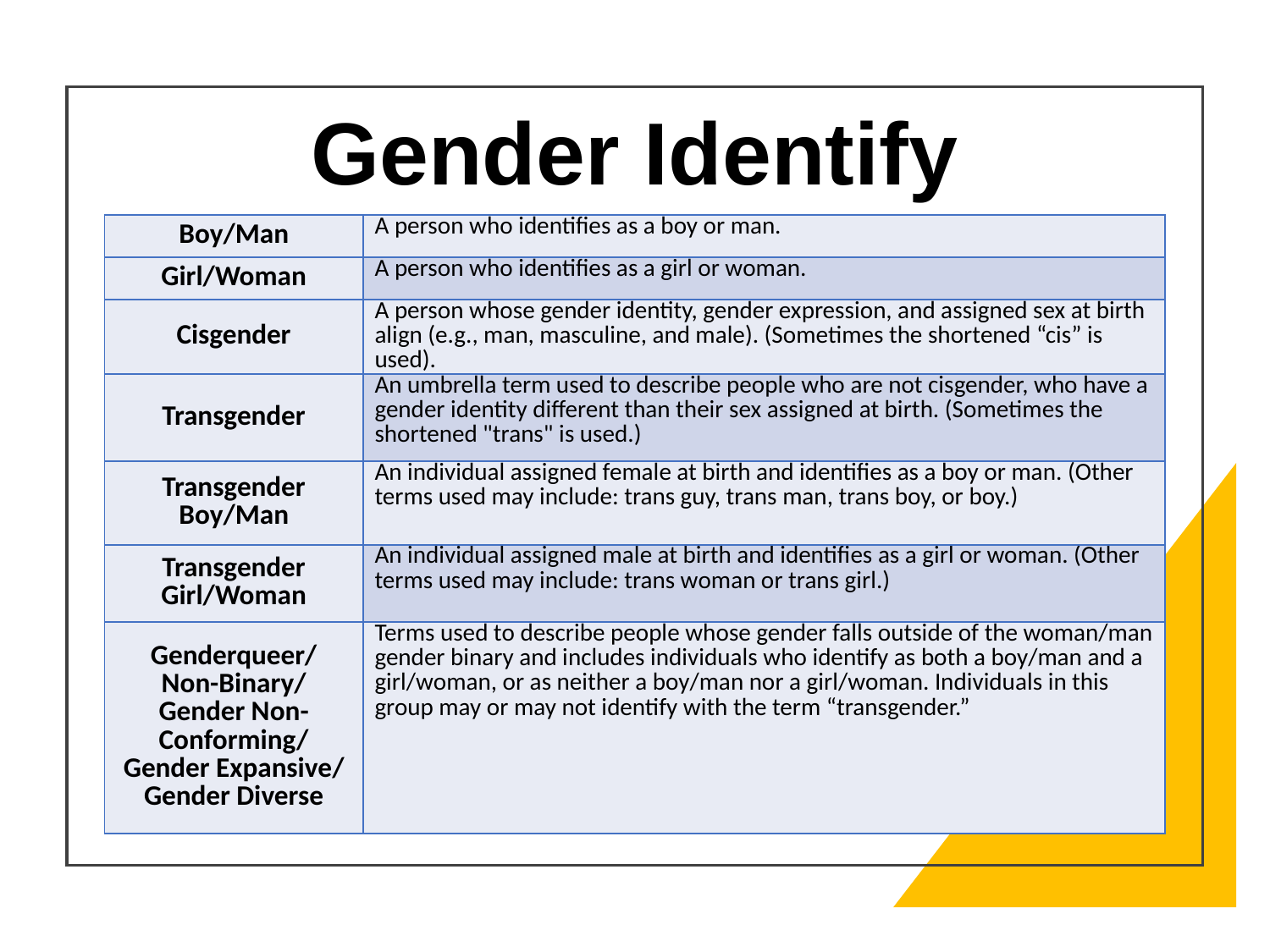

# Gender Identify
| Boy/Man | A person who identifies as a boy or man. |
| --- | --- |
| Girl/Woman | A person who identifies as a girl or woman. |
| Cisgender | A person whose gender identity, gender expression, and assigned sex at birth align (e.g., man, masculine, and male). (Sometimes the shortened “cis” is used). |
| Transgender | An umbrella term used to describe people who are not cisgender, who have a gender identity different than their sex assigned at birth. (Sometimes the shortened "trans" is used.) |
| Transgender Boy/Man | An individual assigned female at birth and identifies as a boy or man. (Other terms used may include: trans guy, trans man, trans boy, or boy.) |
| Transgender Girl/Woman | An individual assigned male at birth and identifies as a girl or woman. (Other terms used may include: trans woman or trans girl.) |
| Genderqueer/ Non-Binary/ Gender Non-Conforming/ Gender Expansive/ Gender Diverse | Terms used to describe people whose gender falls outside of the woman/man gender binary and includes individuals who identify as both a boy/man and a girl/woman, or as neither a boy/man nor a girl/woman. Individuals in this group may or may not identify with the term “transgender.” |